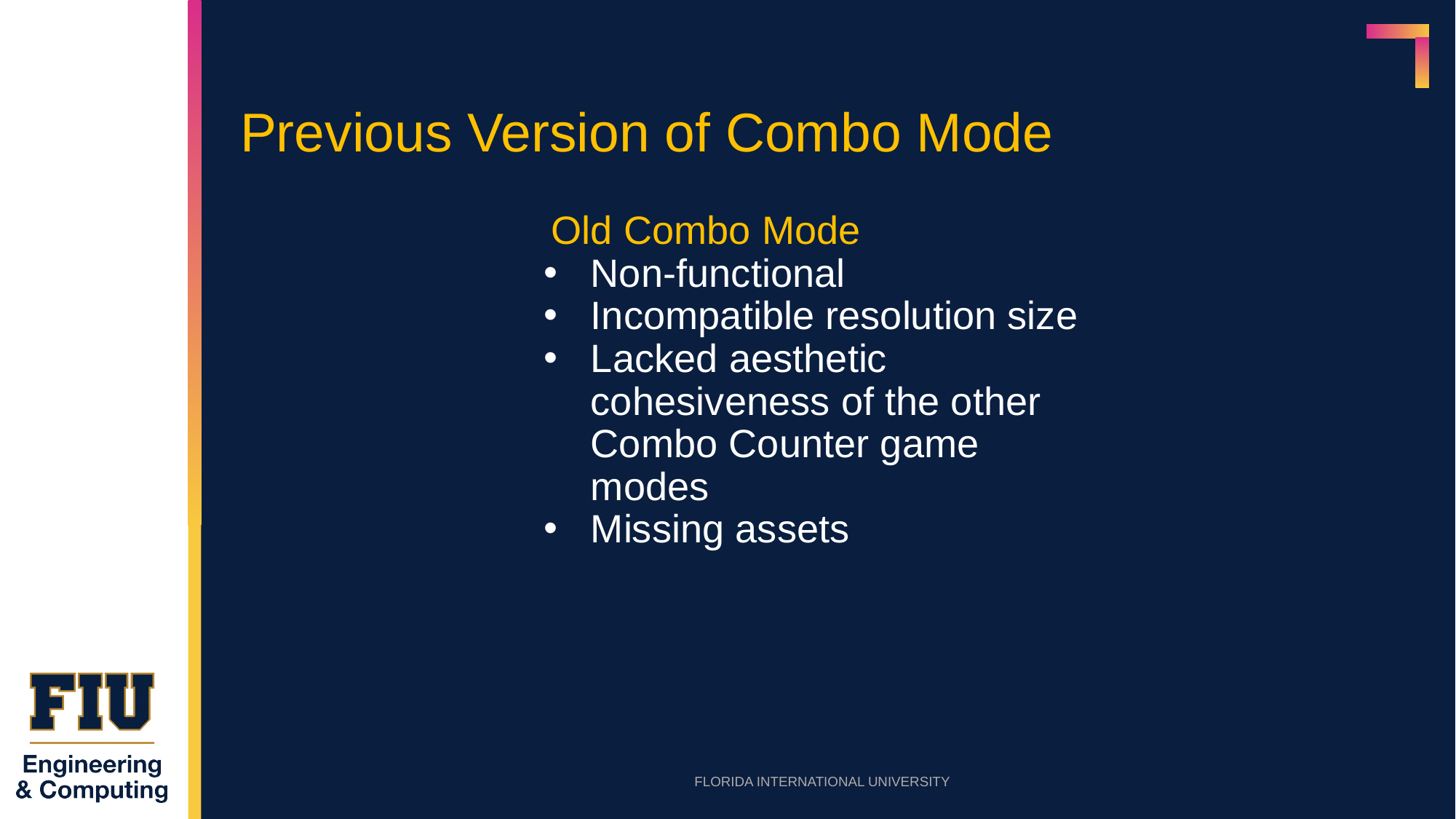

# Previous Version of Combo Mode
Old Combo Mode
Non-functional
Incompatible resolution size
Lacked aesthetic cohesiveness of the other Combo Counter game modes
Missing assets